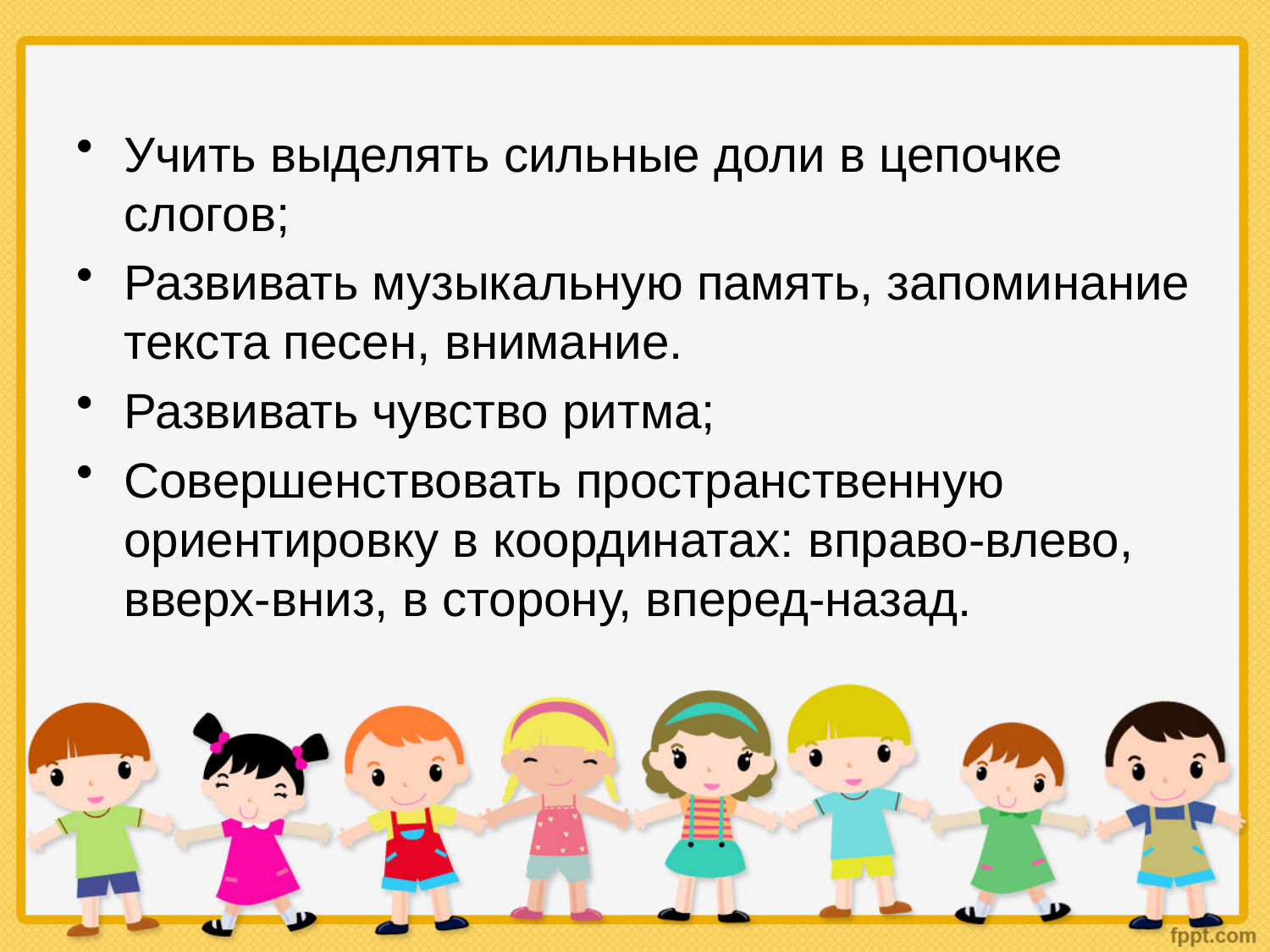

Учить выделять сильные доли в цепочке слогов;
Развивать музыкальную память, запоминание текста песен, внимание.
Развивать чувство ритма;
Совершенствовать пространственную ориентировку в координатах: вправо-влево, вверх-вниз, в сторону, вперед-назад.

Prezentacii.com